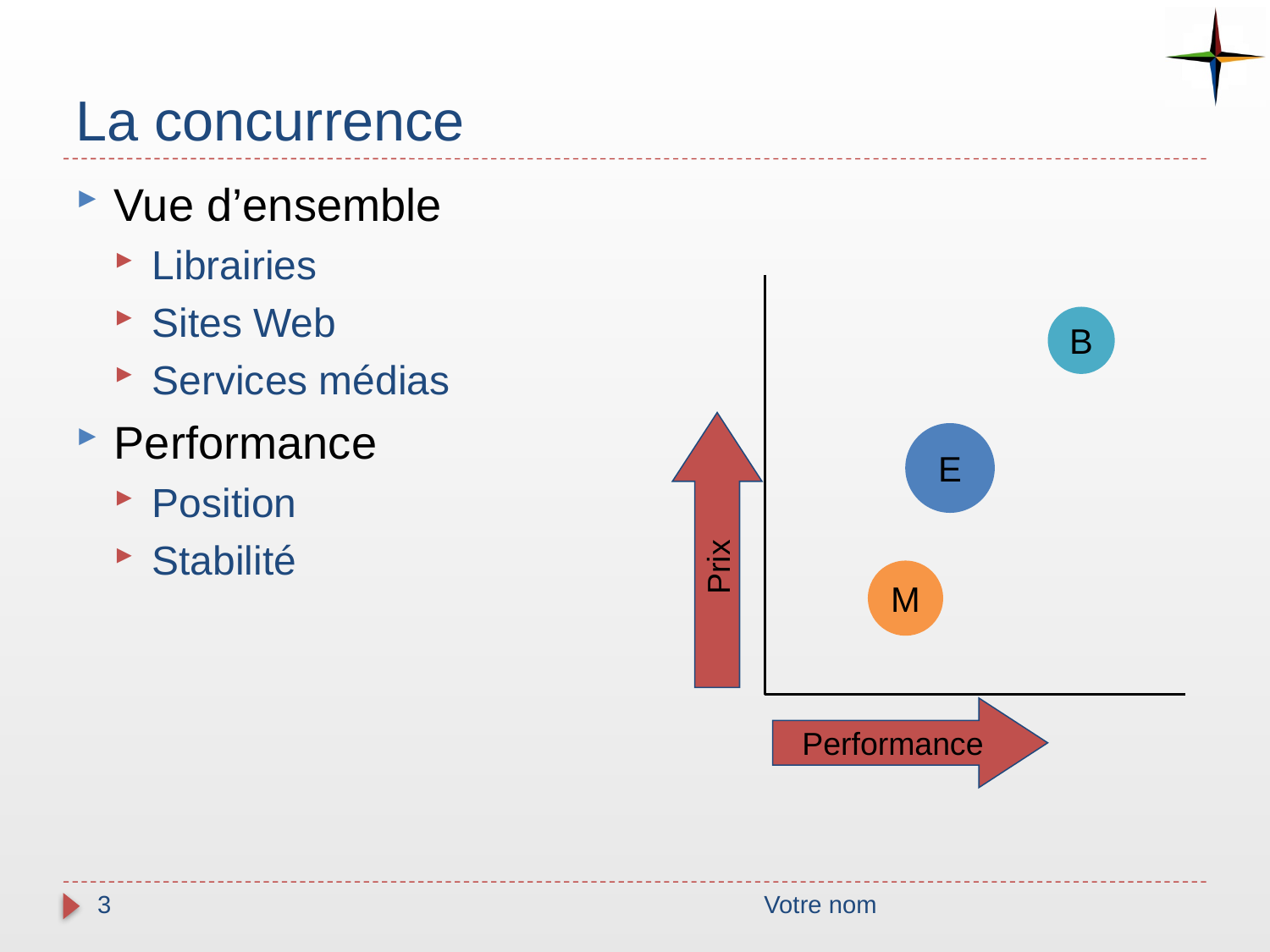

# La concurrence
Vue d’ensemble
Librairies
Sites Web
Services médias
Performance
Position
Stabilité

B
E
M
Prix
Performance
3
Votre nom